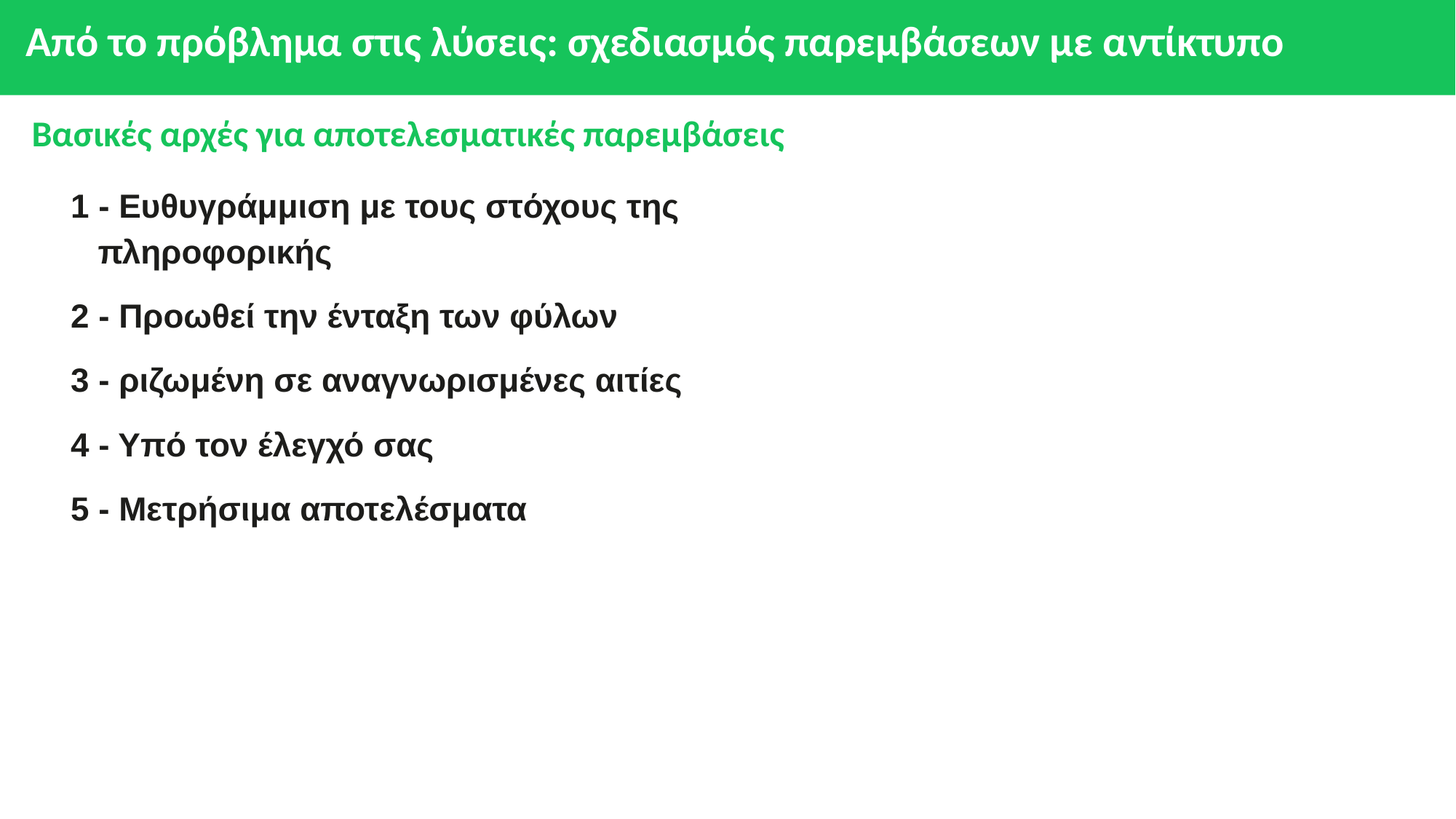

# Από το πρόβλημα στις λύσεις: σχεδιασμός παρεμβάσεων με αντίκτυπο
Βασικές αρχές για αποτελεσματικές παρεμβάσεις
1 - Ευθυγράμμιση με τους στόχους της πληροφορικής
2 - Προωθεί την ένταξη των φύλων
3 - ριζωμένη σε αναγνωρισμένες αιτίες
4 - Υπό τον έλεγχό σας
5 - Μετρήσιμα αποτελέσματα